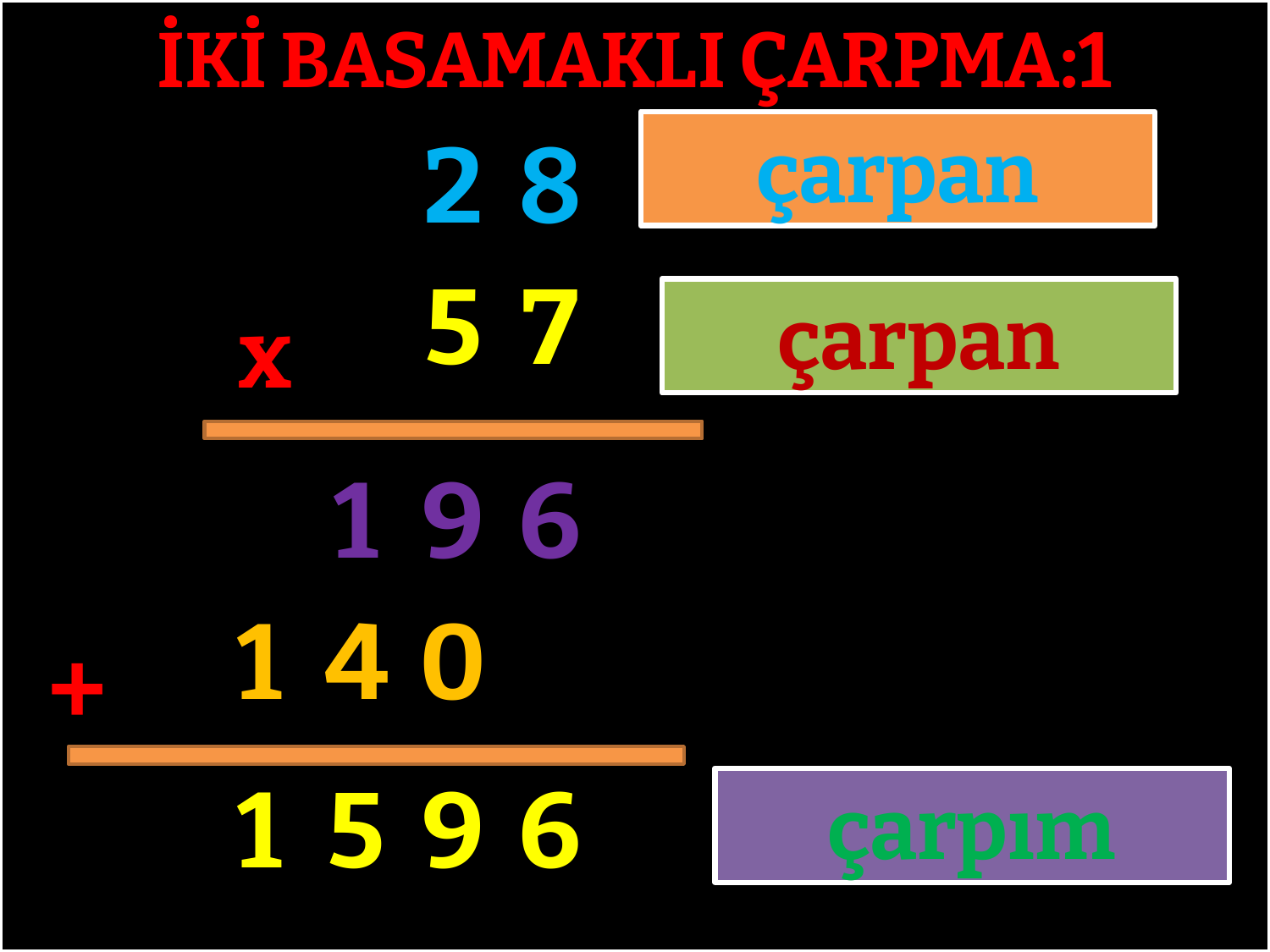

İKİ BASAMAKLI ÇARPMA:1
8
2
çarpan
5
7
çarpan
x
#

1
9
6
1
4
0
+

1
5
9
6
çarpım